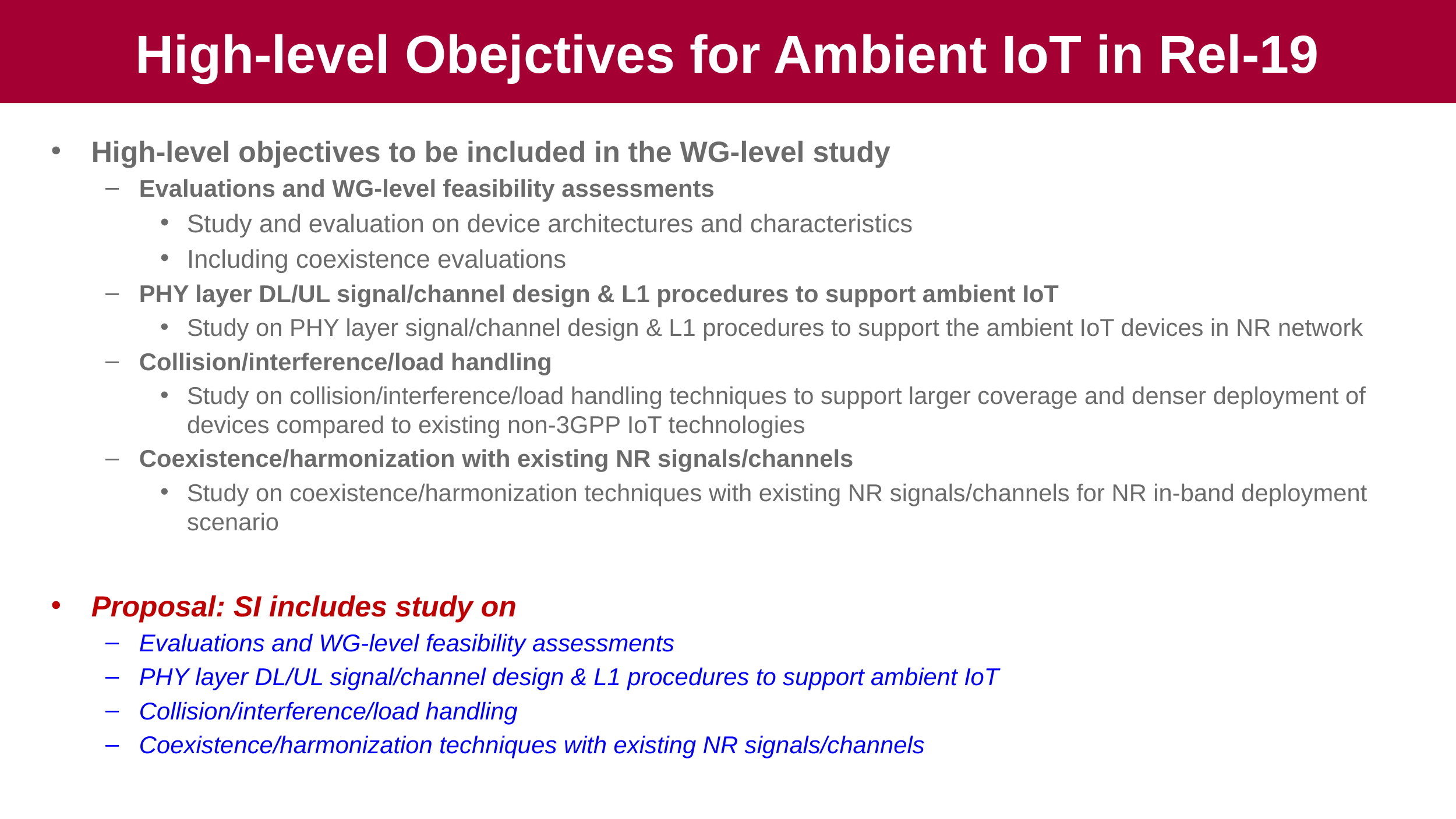

# High-level Obejctives for Ambient IoT in Rel-19
High-level objectives to be included in the WG-level study
Evaluations and WG-level feasibility assessments
Study and evaluation on device architectures and characteristics
Including coexistence evaluations
PHY layer DL/UL signal/channel design & L1 procedures to support ambient IoT
Study on PHY layer signal/channel design & L1 procedures to support the ambient IoT devices in NR network
Collision/interference/load handling
Study on collision/interference/load handling techniques to support larger coverage and denser deployment of devices compared to existing non-3GPP IoT technologies
Coexistence/harmonization with existing NR signals/channels
Study on coexistence/harmonization techniques with existing NR signals/channels for NR in-band deployment scenario

Proposal: SI includes study on
Evaluations and WG-level feasibility assessments
PHY layer DL/UL signal/channel design & L1 procedures to support ambient IoT
Collision/interference/load handling
Coexistence/harmonization techniques with existing NR signals/channels